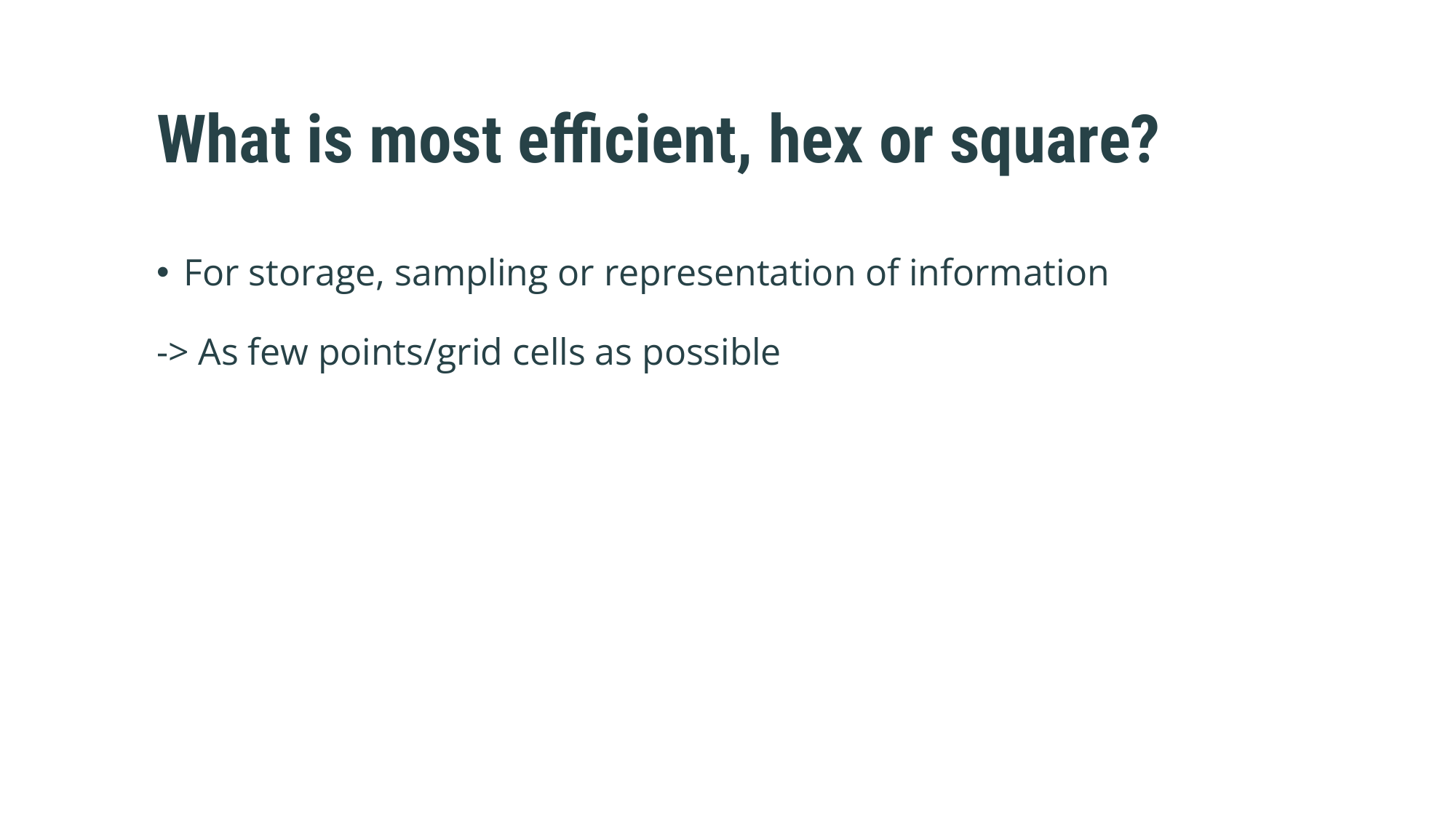

# What is most efficient, hex or square?
For storage, sampling or representation of information
-> As few points/grid cells as possible